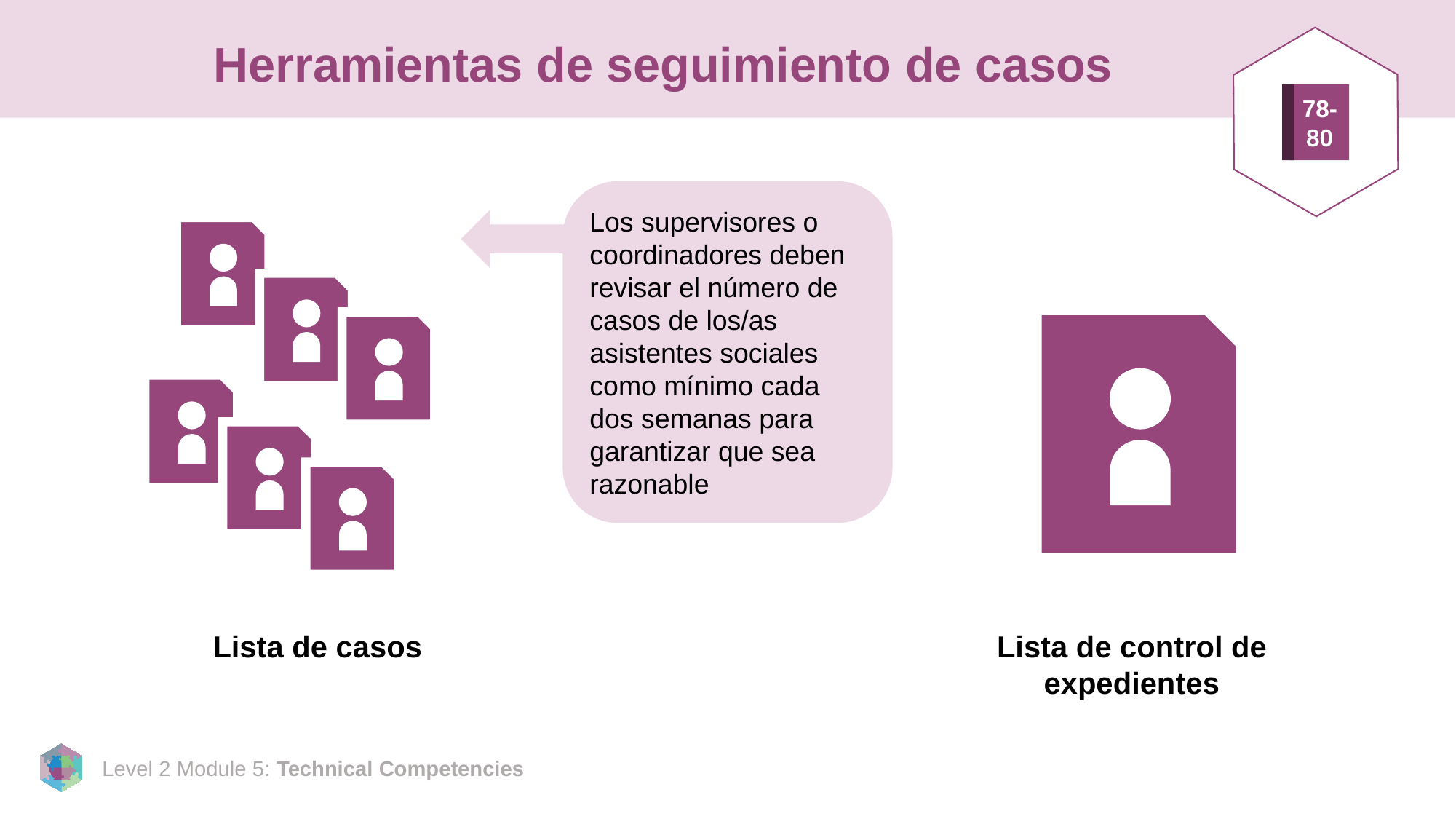

# Herramientas de seguimiento de casos

78-
80

Los supervisores o coordinadores deben revisar el número de casos de los/as asistentes sociales como mínimo cada dos semanas para garantizar que sea razonable

Lista de casos
Lista de control de expedientes